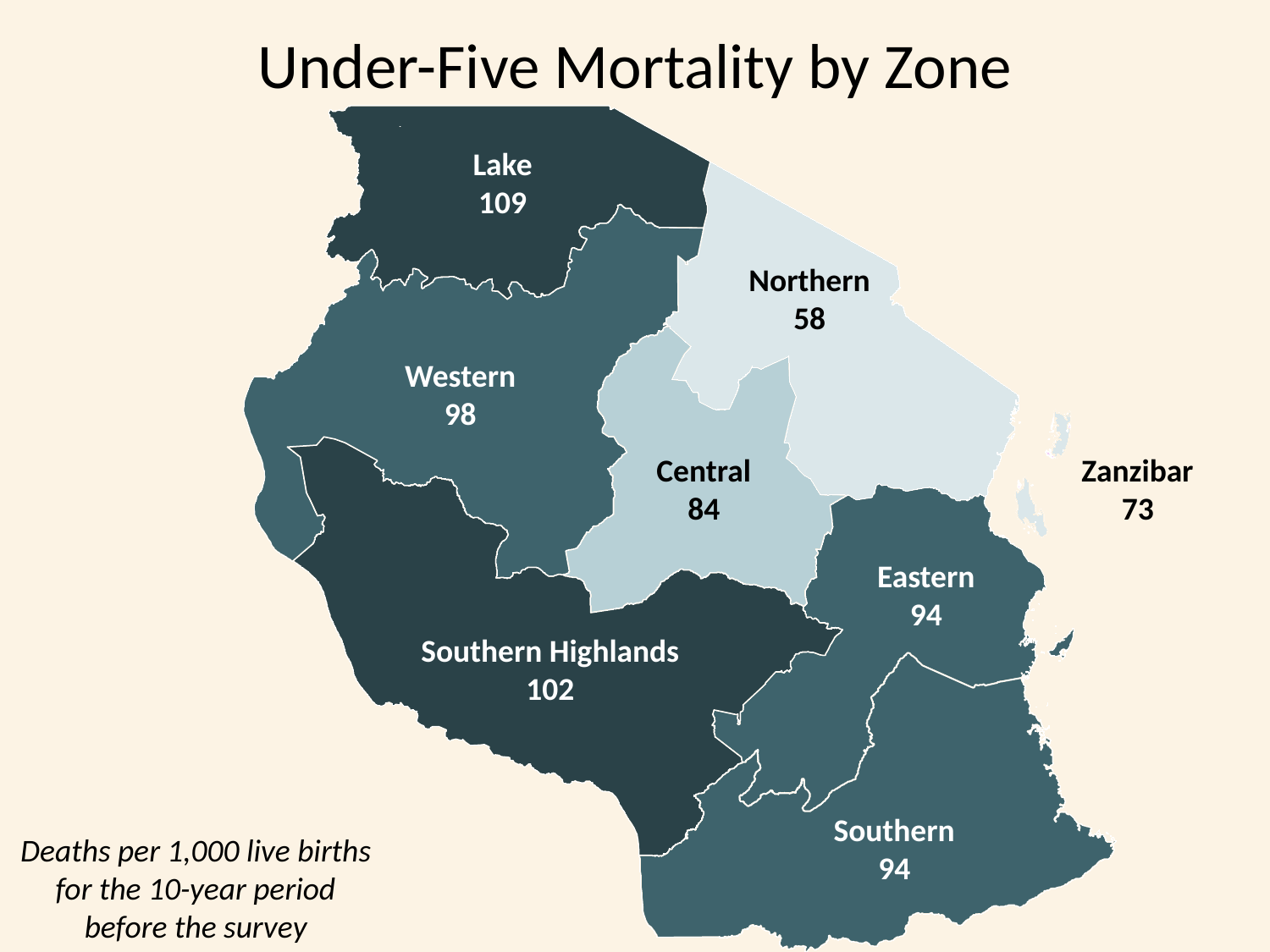

Under-Five Mortality by Zone

Lake
109
Northern
58
Western
98
Central
84
Zanzibar
73
Eastern
94
Southern Highlands
102
Southern
94
Deaths per 1,000 live births for the 10-year period before the survey